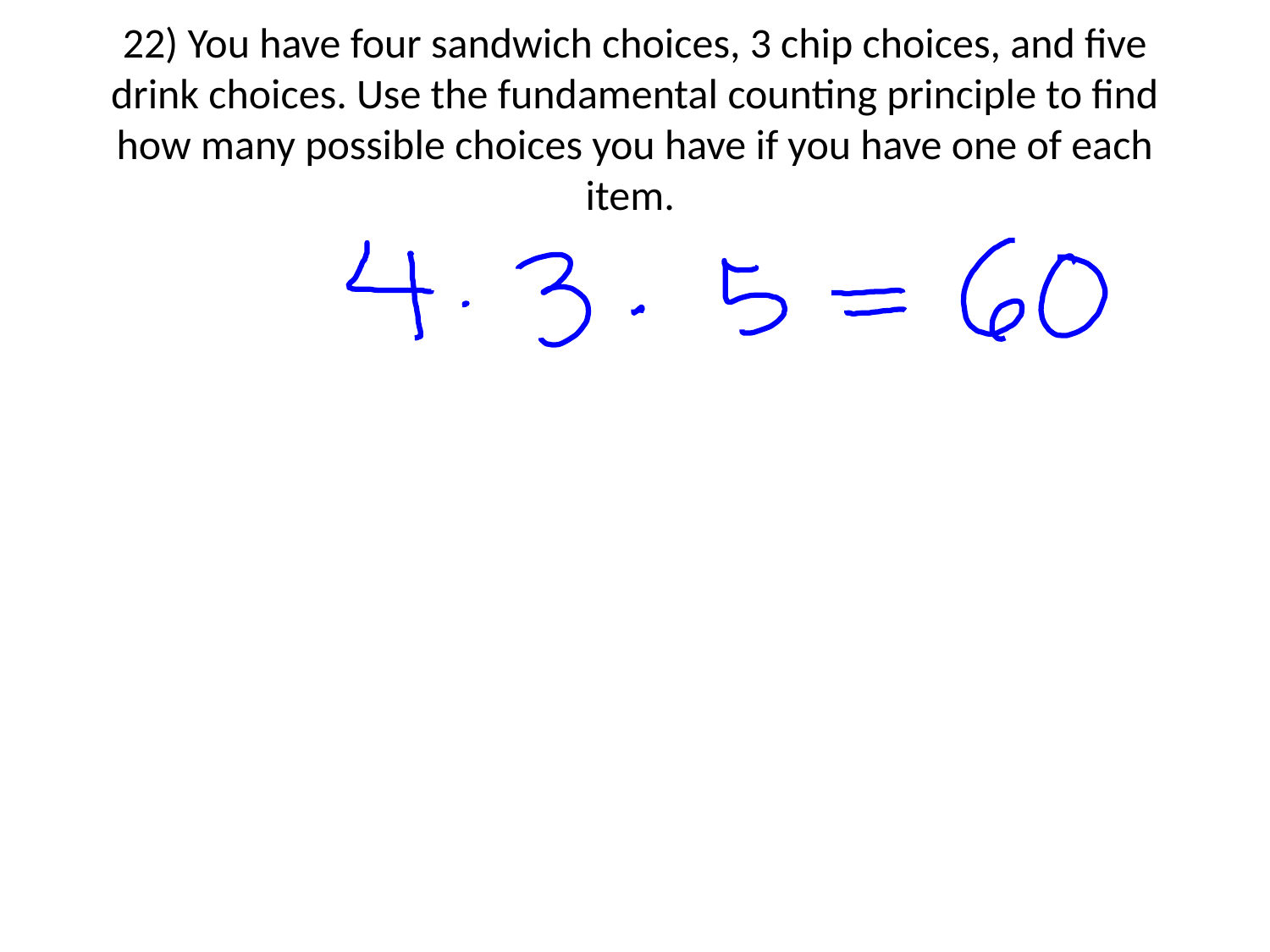

# 22) You have four sandwich choices, 3 chip choices, and five drink choices. Use the fundamental counting principle to find how many possible choices you have if you have one of each item.